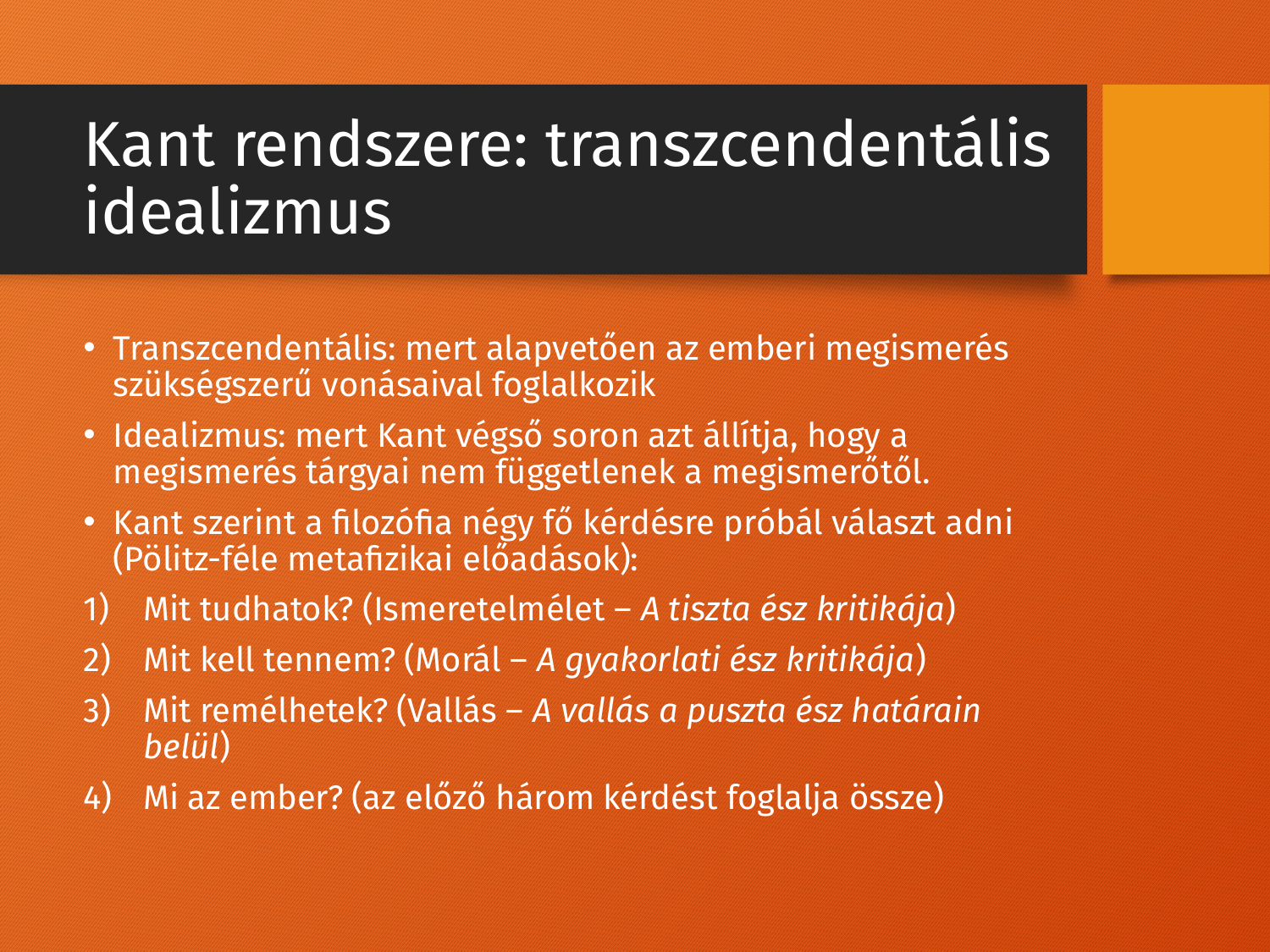

# Kant rendszere: transzcendentális idealizmus
Transzcendentális: mert alapvetően az emberi megismerés szükségszerű vonásaival foglalkozik
Idealizmus: mert Kant végső soron azt állítja, hogy a megismerés tárgyai nem függetlenek a megismerőtől.
Kant szerint a filozófia négy fő kérdésre próbál választ adni (Pölitz-féle metafizikai előadások):
Mit tudhatok? (Ismeretelmélet – A tiszta ész kritikája)
Mit kell tennem? (Morál – A gyakorlati ész kritikája)
Mit remélhetek? (Vallás – A vallás a puszta ész határain belül)
Mi az ember? (az előző három kérdést foglalja össze)